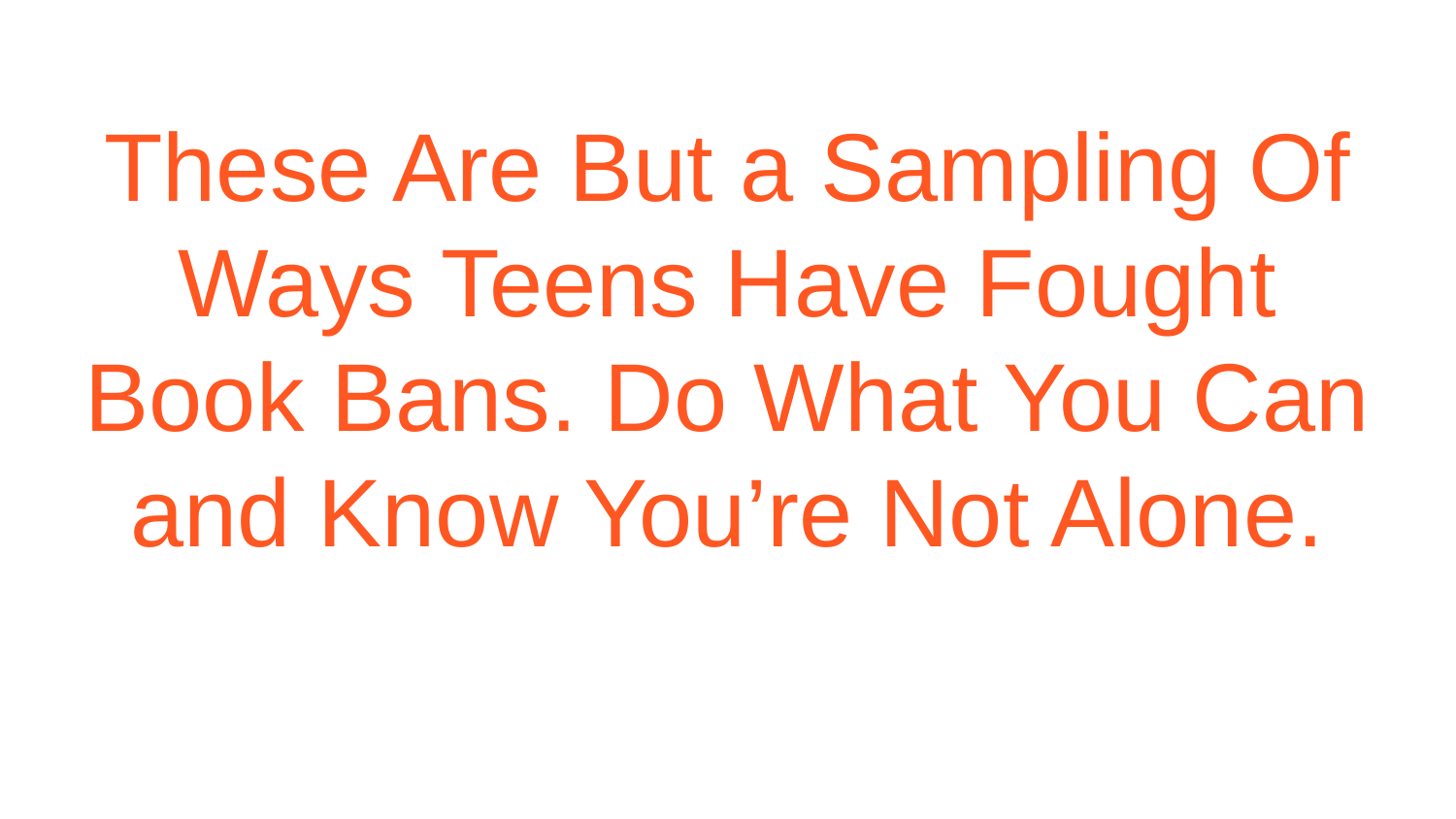

These Are But a Sampling Of Ways Teens Have Fought Book Bans. Do What You Can and Know You’re Not Alone.